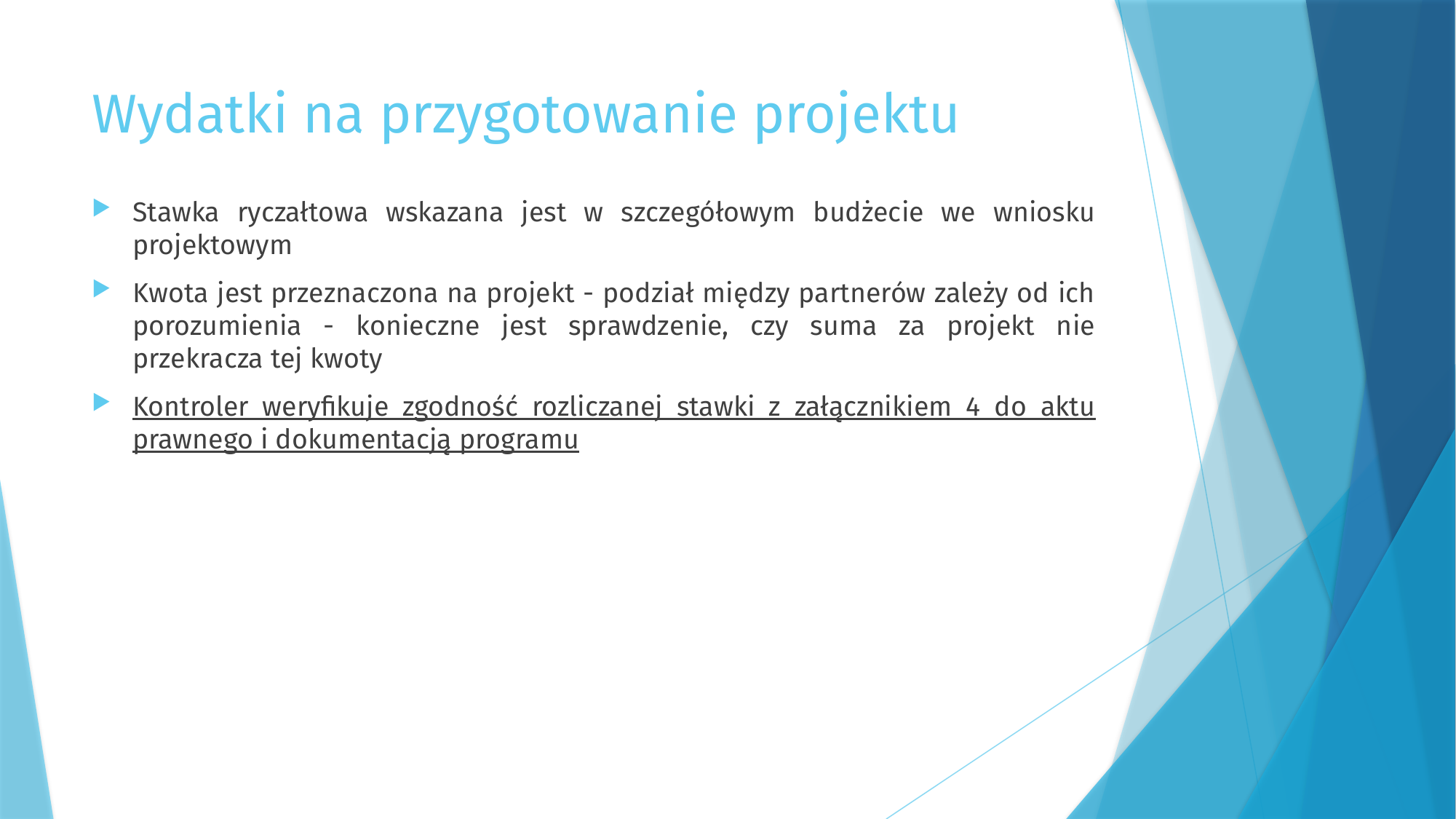

# Wydatki na przygotowanie projektu
Stawka ryczałtowa wskazana jest w szczegółowym budżecie we wniosku projektowym
Kwota jest przeznaczona na projekt - podział między partnerów zależy od ich porozumienia - konieczne jest sprawdzenie, czy suma za projekt nie przekracza tej kwoty
Kontroler weryfikuje zgodność rozliczanej stawki z załącznikiem 4 do aktu prawnego i dokumentacją programu